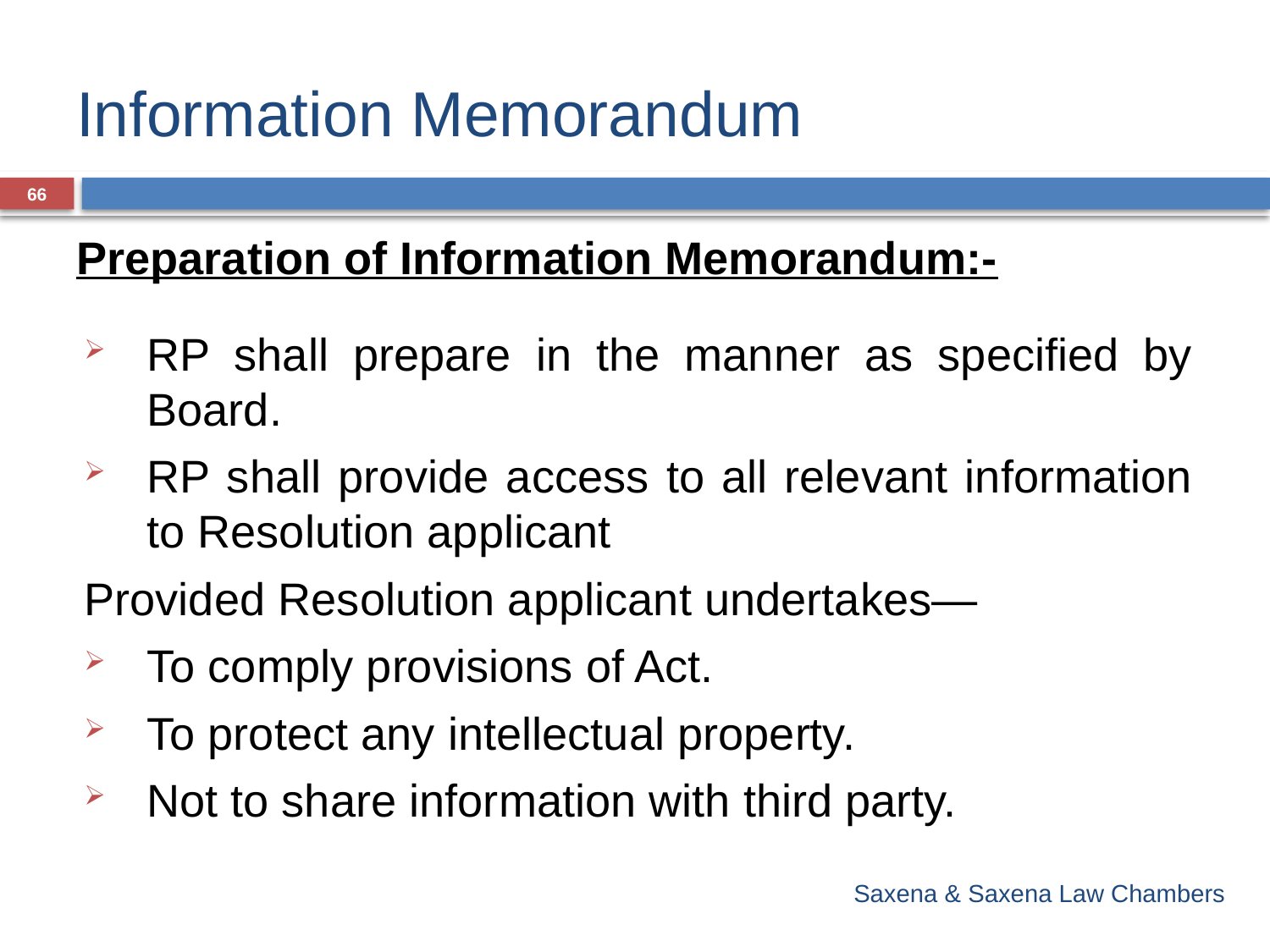

# Information Memorandum
66
Preparation of Information Memorandum:-

RP shall prepare in the manner as specified by Board.
RP shall provide access to all relevant information to Resolution applicant
Provided Resolution applicant undertakes—
To comply provisions of Act.
To protect any intellectual property.
Not to share information with third party.

Saxena & Saxena Law Chambers